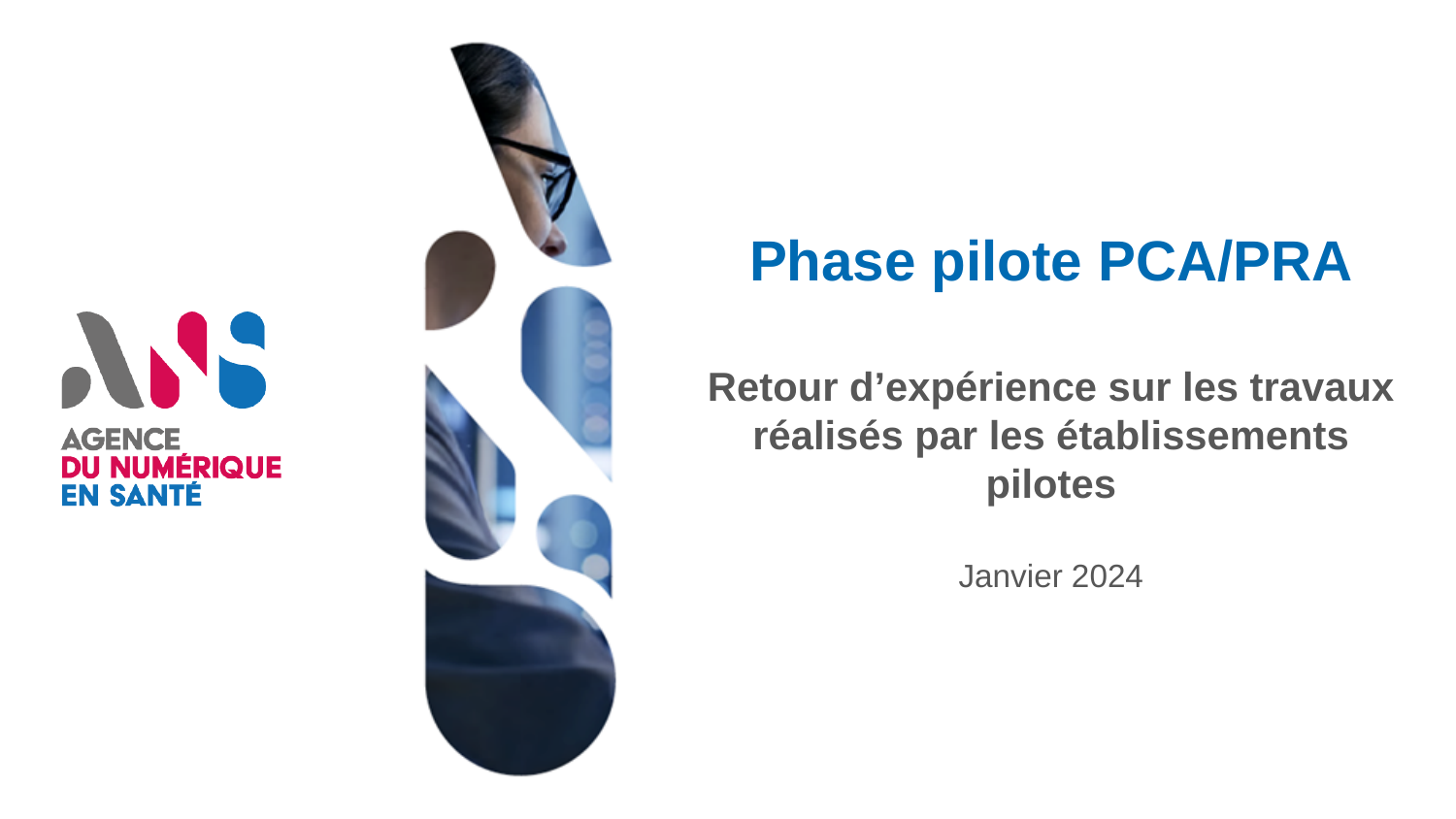

# Phase pilote PCA/PRA
Retour d’expérience sur les travaux réalisés par les établissements pilotes

Janvier 2024